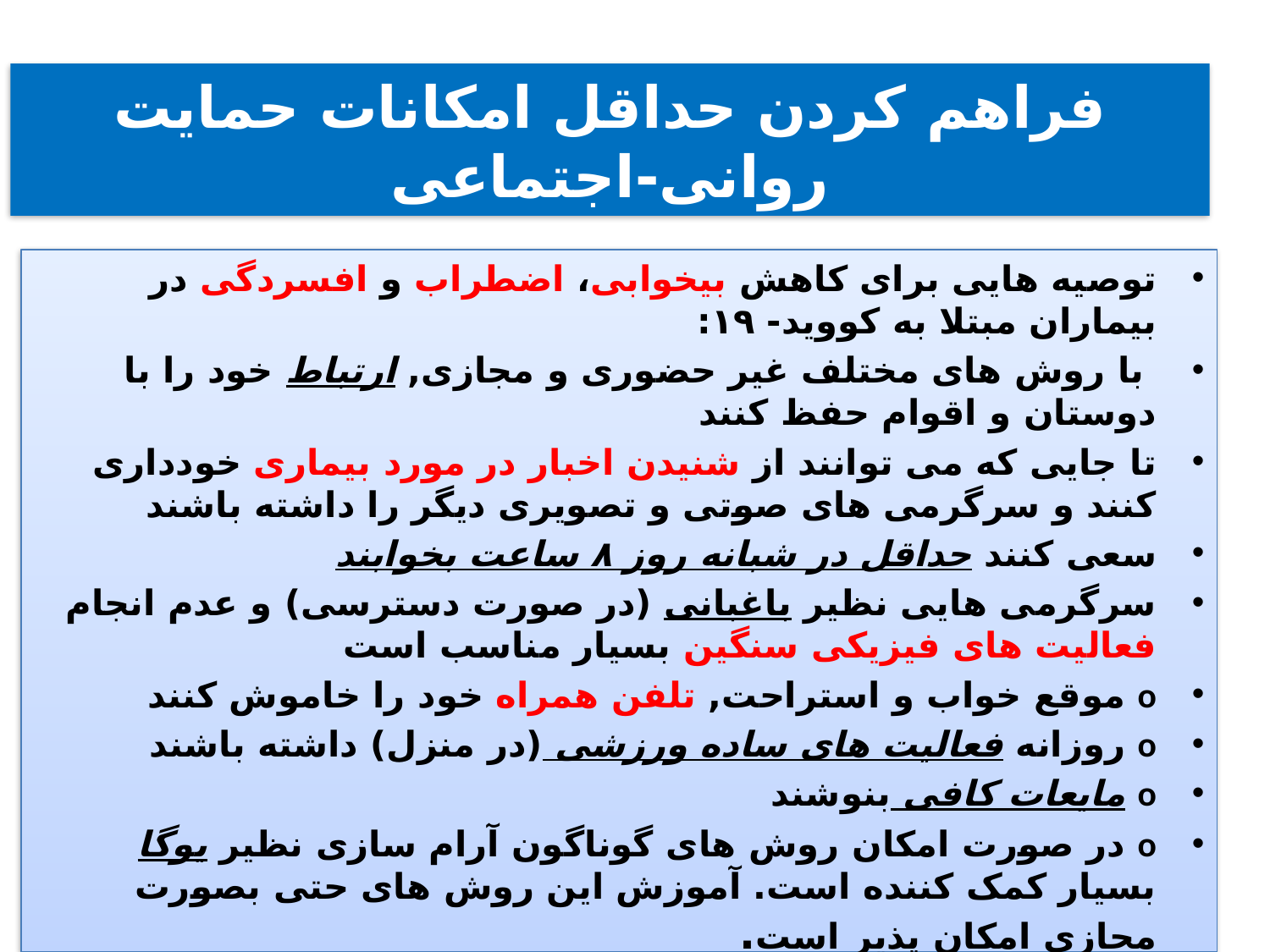

فراهم کردن حداقل امکانات حمایت روانی-اجتماعی
توصیه هایی برای کاهش بیخوابی، اضطراب و افسردگی در بیماران مبتلا به کووید- ۱۹:
 با روش های مختلف غیر حضوری و مجازی, ارتباط خود را با دوستان و اقوام حفظ کنند
تا جایی که می توانند از شنیدن اخبار در مورد بیماری خودداری کنند و سرگرمی های صوتی و تصویری دیگر را داشته باشند
سعی کنند حداقل در شبانه روز ۸ ساعت بخوابند
سرگرمی هایی نظیر باغبانی (در صورت دسترسی) و عدم انجام فعالیت های فیزیکی سنگین بسیار مناسب است
o موقع خواب و استراحت, تلفن همراه خود را خاموش کنند
o روزانه فعالیت های ساده ورزشی (در منزل) داشته باشند
o مایعات کافی بنوشند
o در صورت امکان روش های گوناگون آرام سازی نظیر یوگا بسیار کمک کننده است. آموزش این روش های حتی بصورت مجازی امکان پذیر است.
21 مارس 21
Dr. Honarpisheh Hamid  MD PhD dr.honarpishehh@gmail.com
42